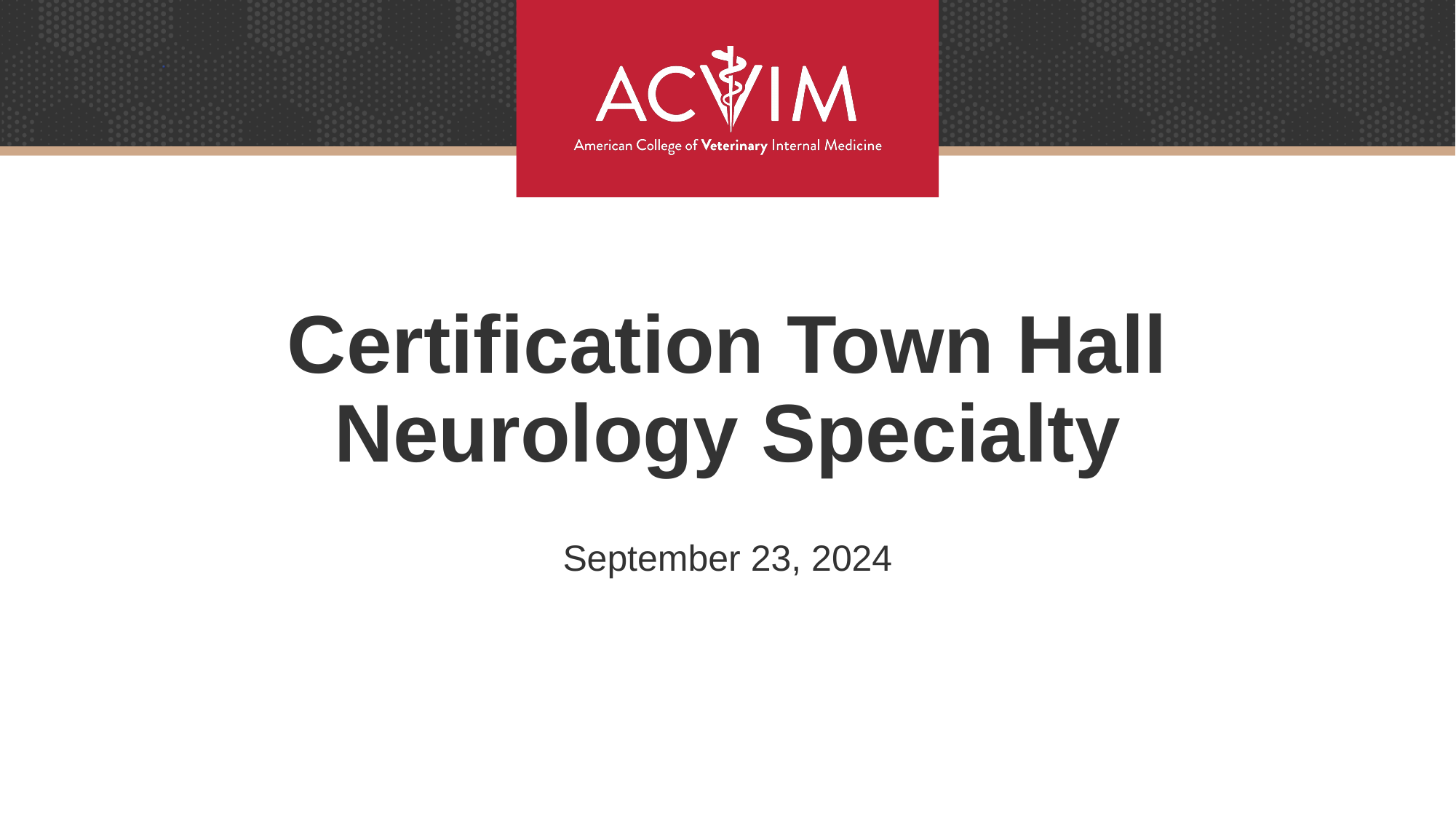

# Certification Town Hall Neurology Specialty
September 23, 2024